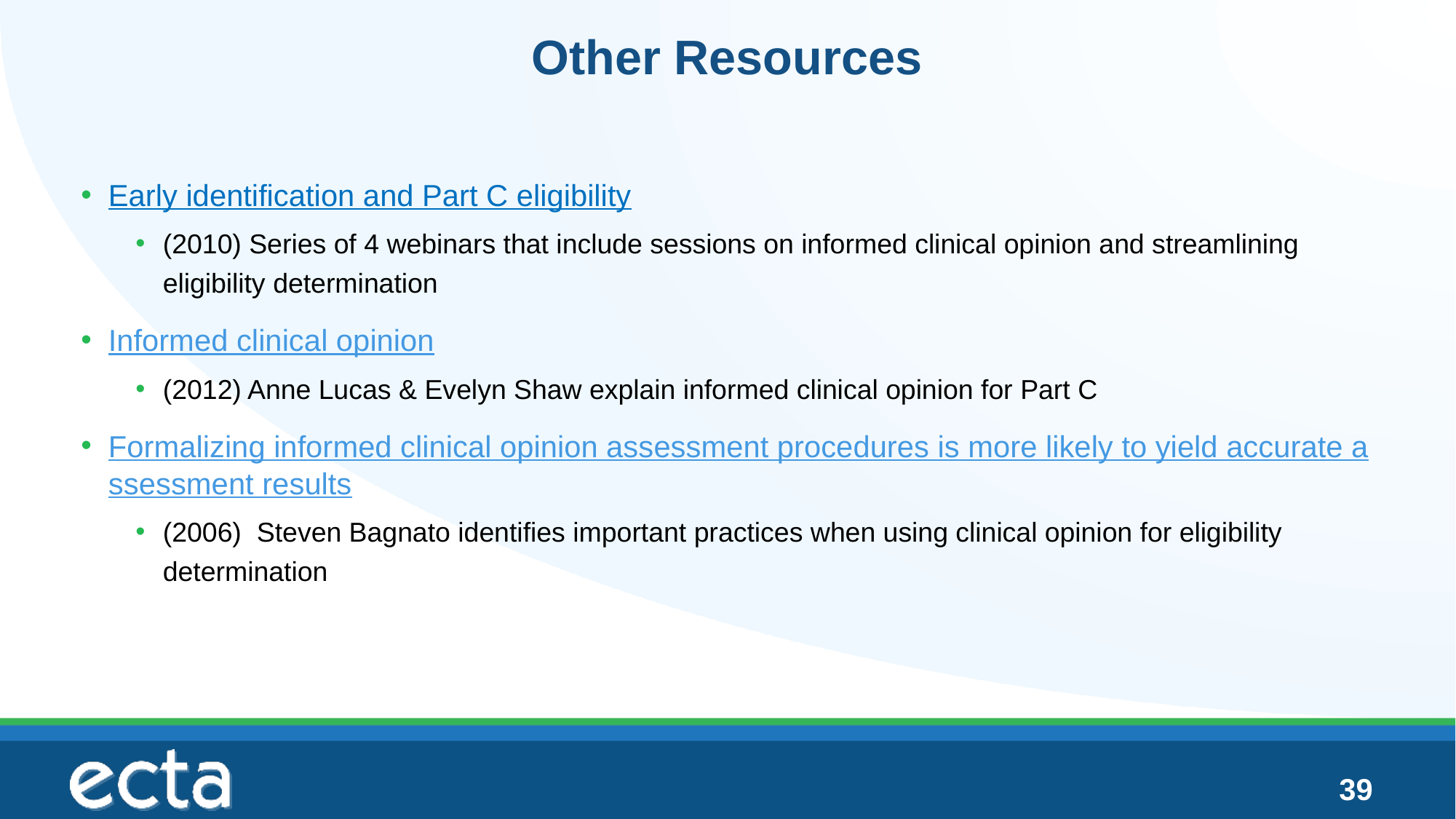

# Other Resources
Early identification and Part C eligibility
(2010) Series of 4 webinars that include sessions on informed clinical opinion and streamlining eligibility determination
Informed clinical opinion
(2012) Anne Lucas & Evelyn Shaw explain informed clinical opinion for Part C
Formalizing informed clinical opinion assessment procedures is more likely to yield accurate assessment results
(2006)  Steven Bagnato identifies important practices when using clinical opinion for eligibility determination

39